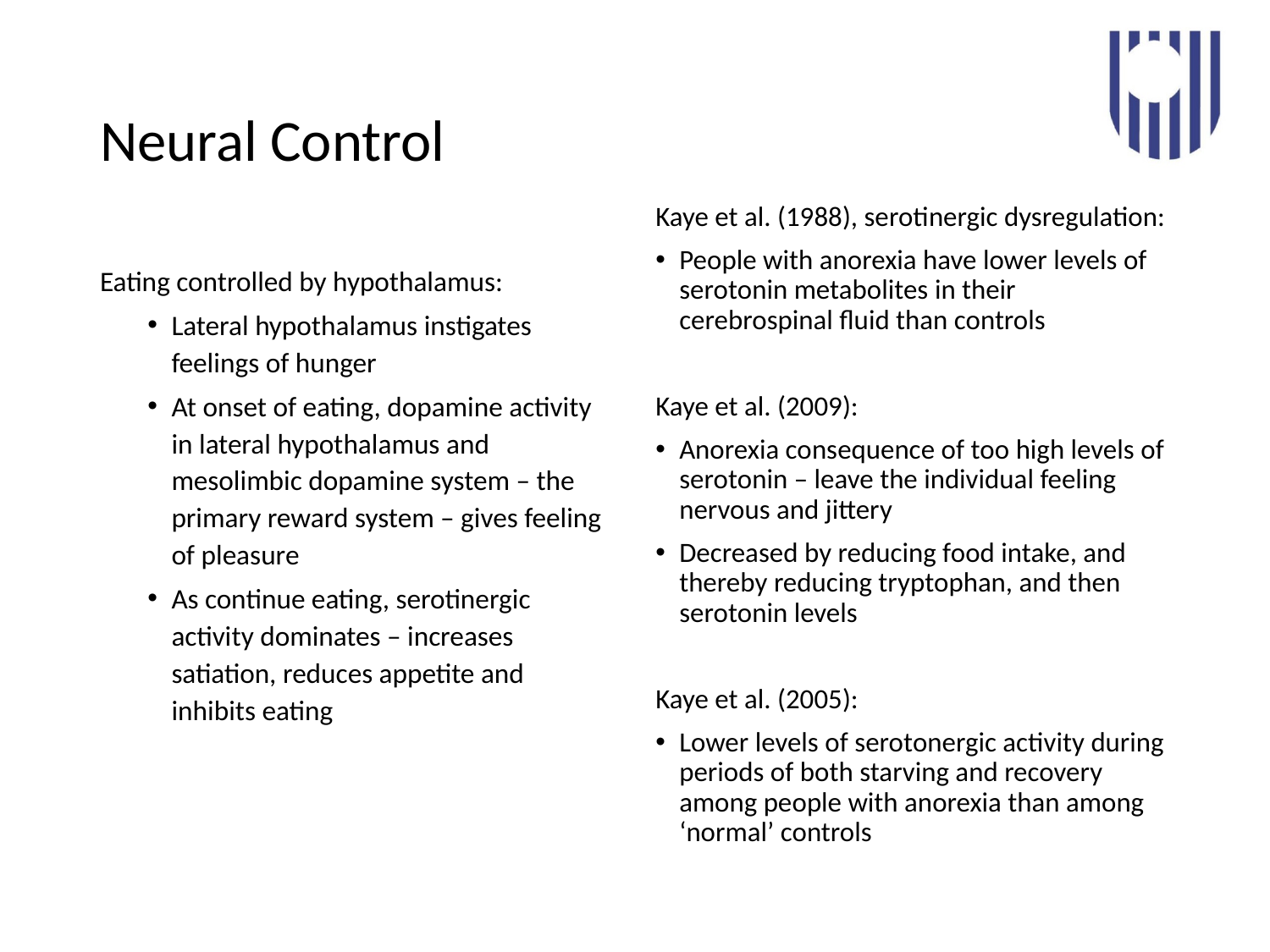

# Neural Control
Kaye et al. (1988), serotinergic dysregulation:
People with anorexia have lower levels of serotonin metabolites in their cerebrospinal fluid than controls

Kaye et al. (2009):
Anorexia consequence of too high levels of serotonin – leave the individual feeling nervous and jittery
Decreased by reducing food intake, and thereby reducing tryptophan, and then serotonin levels

Kaye et al. (2005):
Lower levels of serotonergic activity during periods of both starving and recovery among people with anorexia than among ‘normal’ controls
Eating controlled by hypothalamus:
Lateral hypothalamus instigates feelings of hunger
At onset of eating, dopamine activity in lateral hypothalamus and mesolimbic dopamine system – the primary reward system – gives feeling of pleasure
As continue eating, serotinergic activity dominates – increases satiation, reduces appetite and inhibits eating